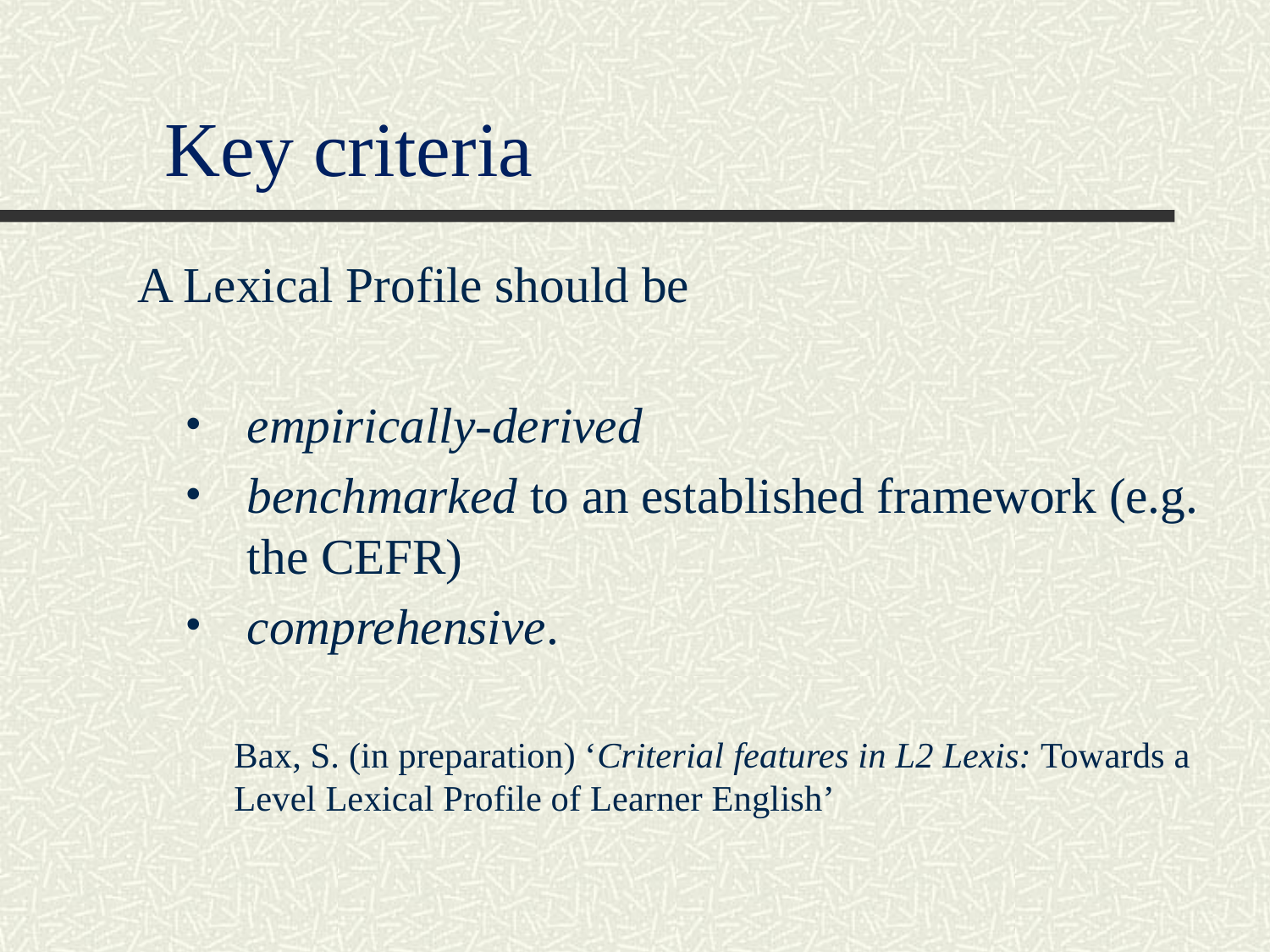

# Key criteria
A Lexical Profile should be

empirically-derived
benchmarked to an established framework (e.g. the CEFR)
comprehensive.

Bax, S. (in preparation) ‘Criterial features in L2 Lexis: Towards a Level Lexical Profile of Learner English’